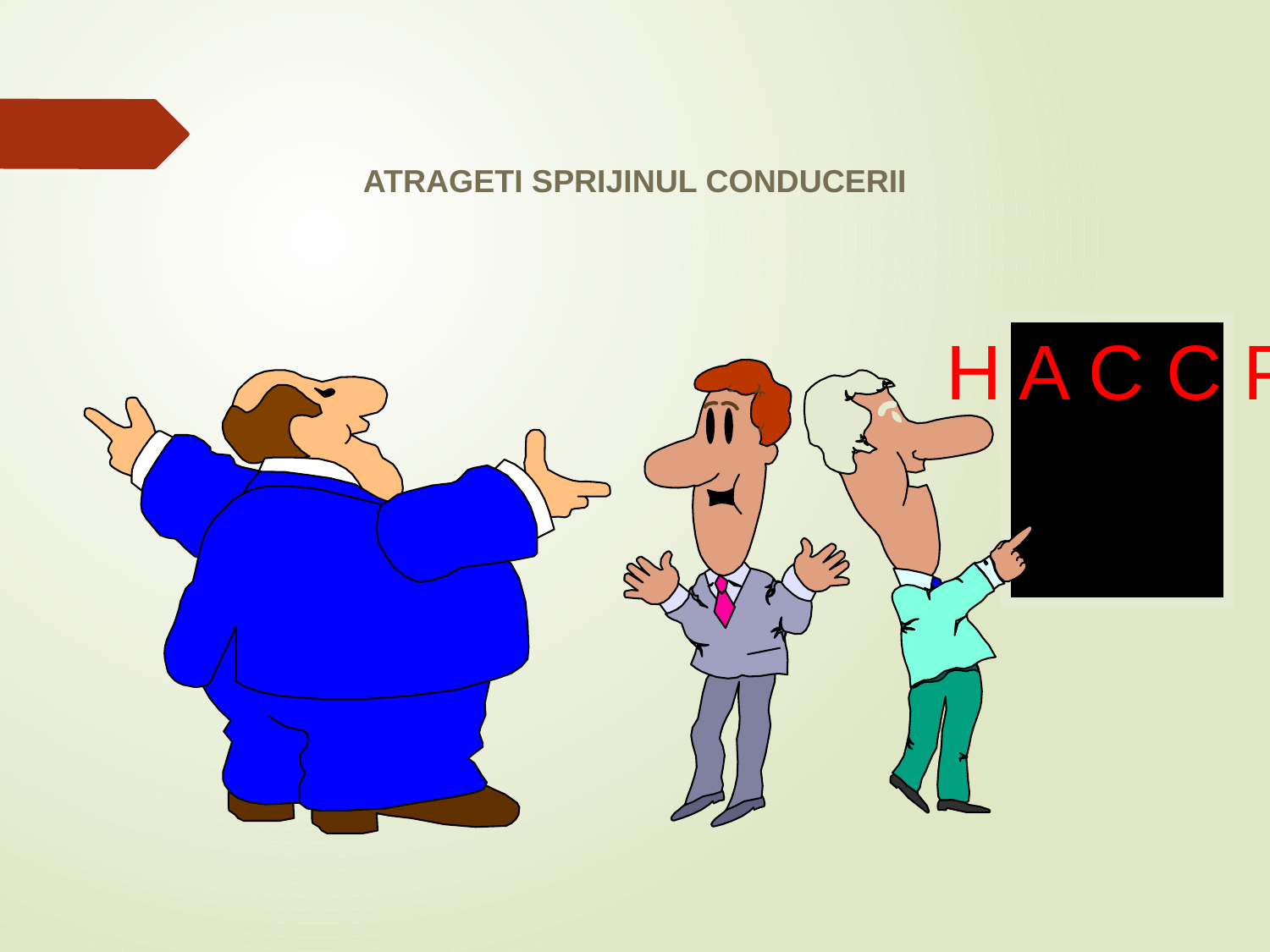

ATRAGETI SPRIJINUL CONDUCERII
H A C C P